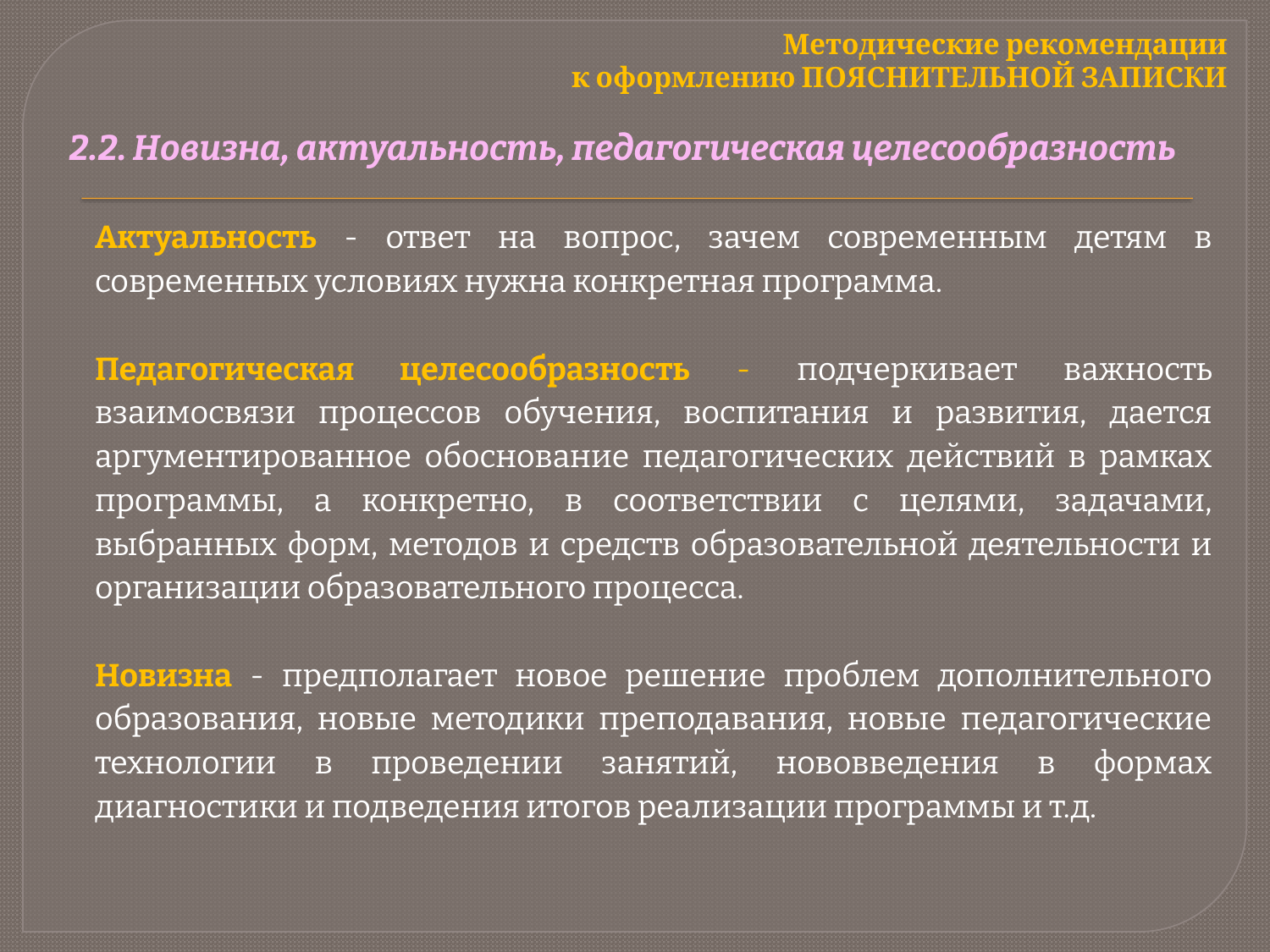

Методические рекомендации
к оформлению ПОЯСНИТЕЛЬНОЙ ЗАПИСКИ
2.2. Новизна, актуальность, педагогическая целесообразность

Актуальность - ответ на вопрос, зачем современным детям в современных условиях нужна конкретная программа.

Педагогическая целесообразность - подчеркивает важность взаимосвязи процессов обучения, воспитания и развития, дается аргументированное обоснование педагогических действий в рамках программы, а конкретно, в соответствии с целями, задачами, выбранных форм, методов и средств образовательной деятельности и организации образовательного процесса.

Новизна - предполагает новое решение проблем дополнительного образования, новые методики преподавания, новые педагогические технологии в проведении занятий, нововведения в формах диагностики и подведения итогов реализации программы и т.д.